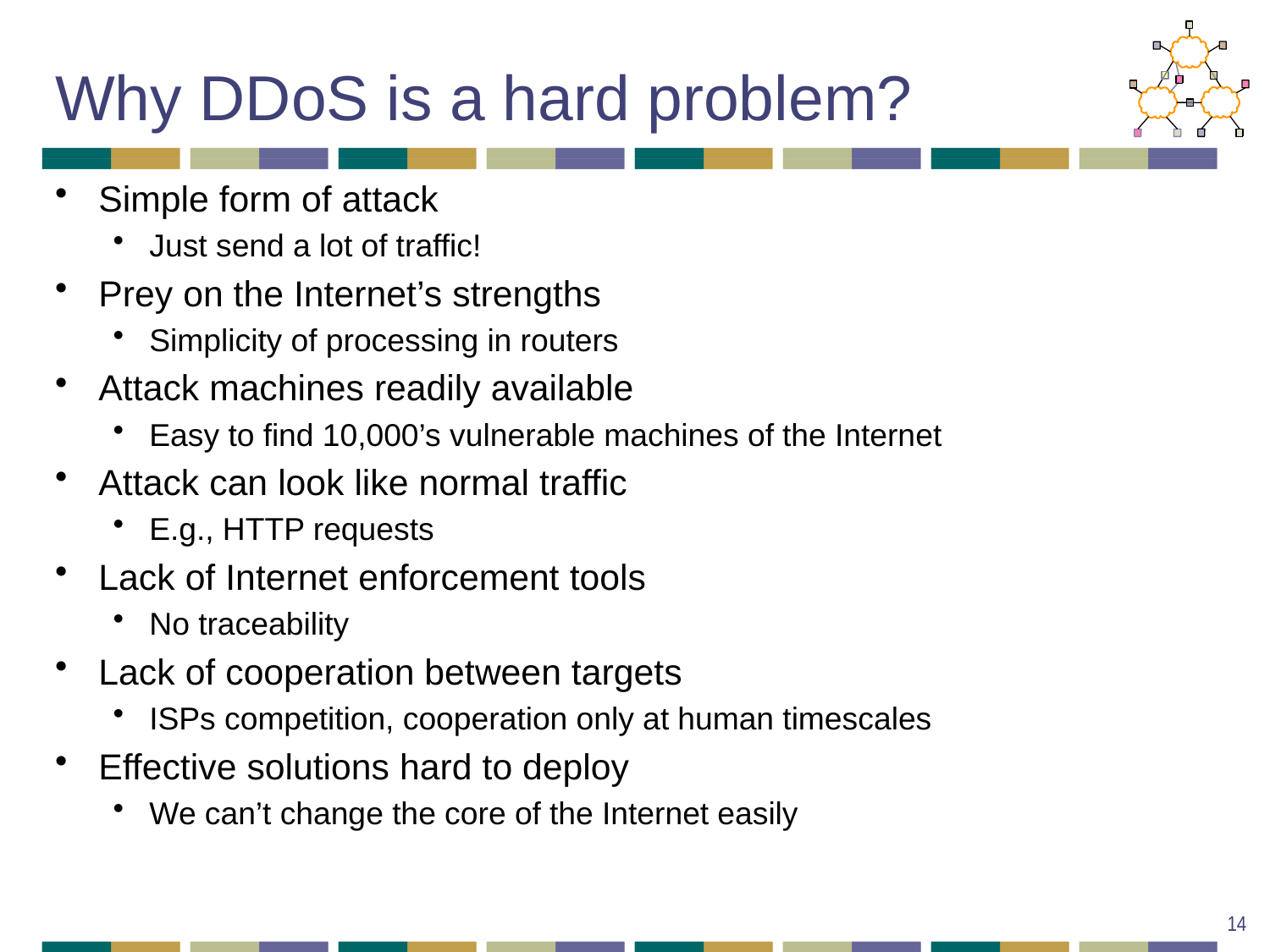

# Why DDoS is a hard problem?
Simple form of attack
Just send a lot of traffic!
Prey on the Internet’s strengths
Simplicity of processing in routers
Attack machines readily available
Easy to find 10,000’s vulnerable machines of the Internet
Attack can look like normal traffic
E.g., HTTP requests
Lack of Internet enforcement tools
No traceability
Lack of cooperation between targets
ISPs competition, cooperation only at human timescales
Effective solutions hard to deploy
We can’t change the core of the Internet easily
14